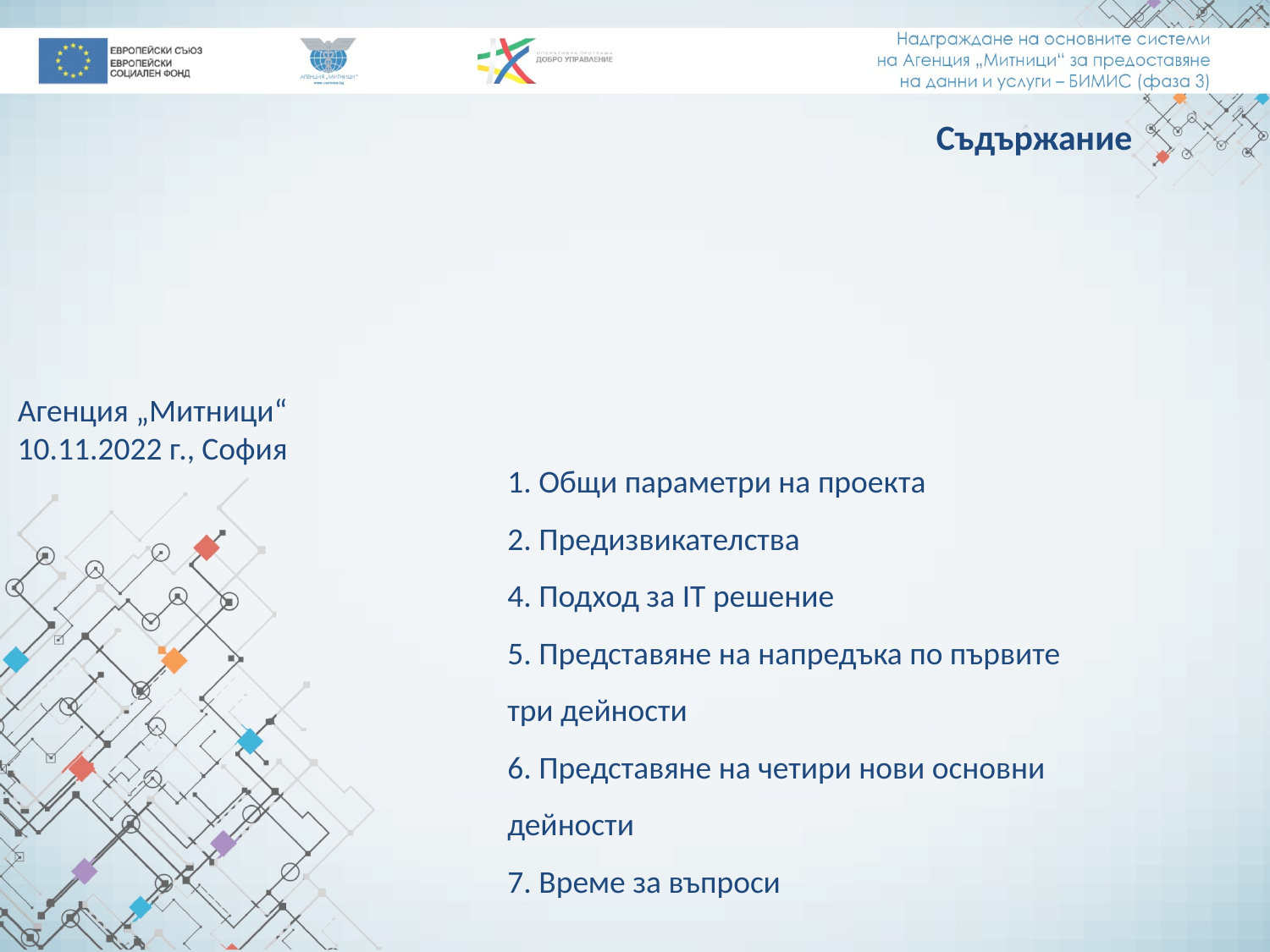

Съдържание

Агенция „Митници“
10.11.2022 г., София
1. Общи параметри на проекта
2. Предизвикателства
4. Подход за IT решение
5. Представяне на напредъка по първите три дейности
6. Представяне на четири нови основни дейности
7. Време за въпроси